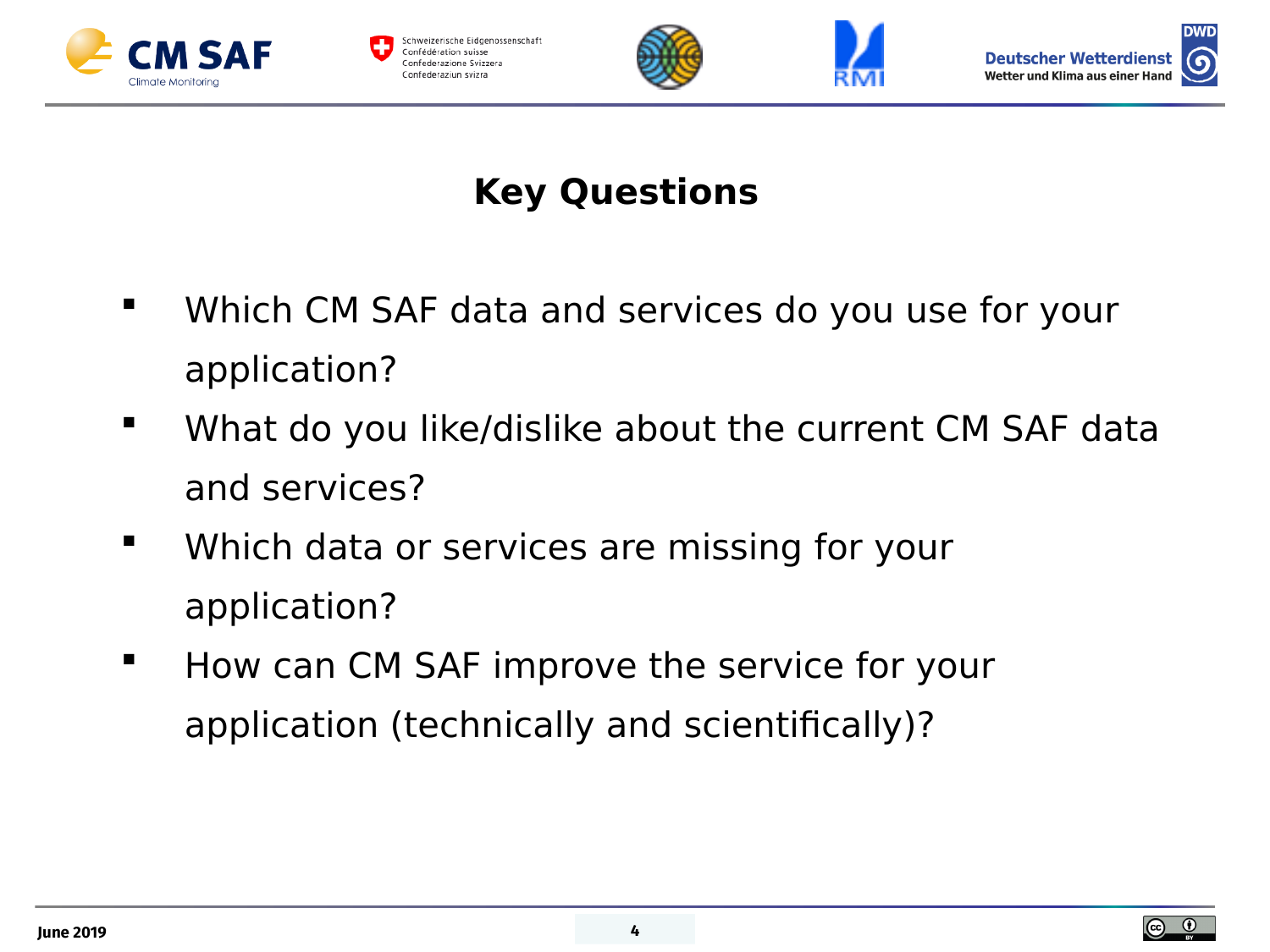

Key Questions

Which CM SAF data and services do you use for your application?
What do you like/dislike about the current CM SAF data and services?
Which data or services are missing for your application?
How can CM SAF improve the service for your application (technically and scientifically)?
4